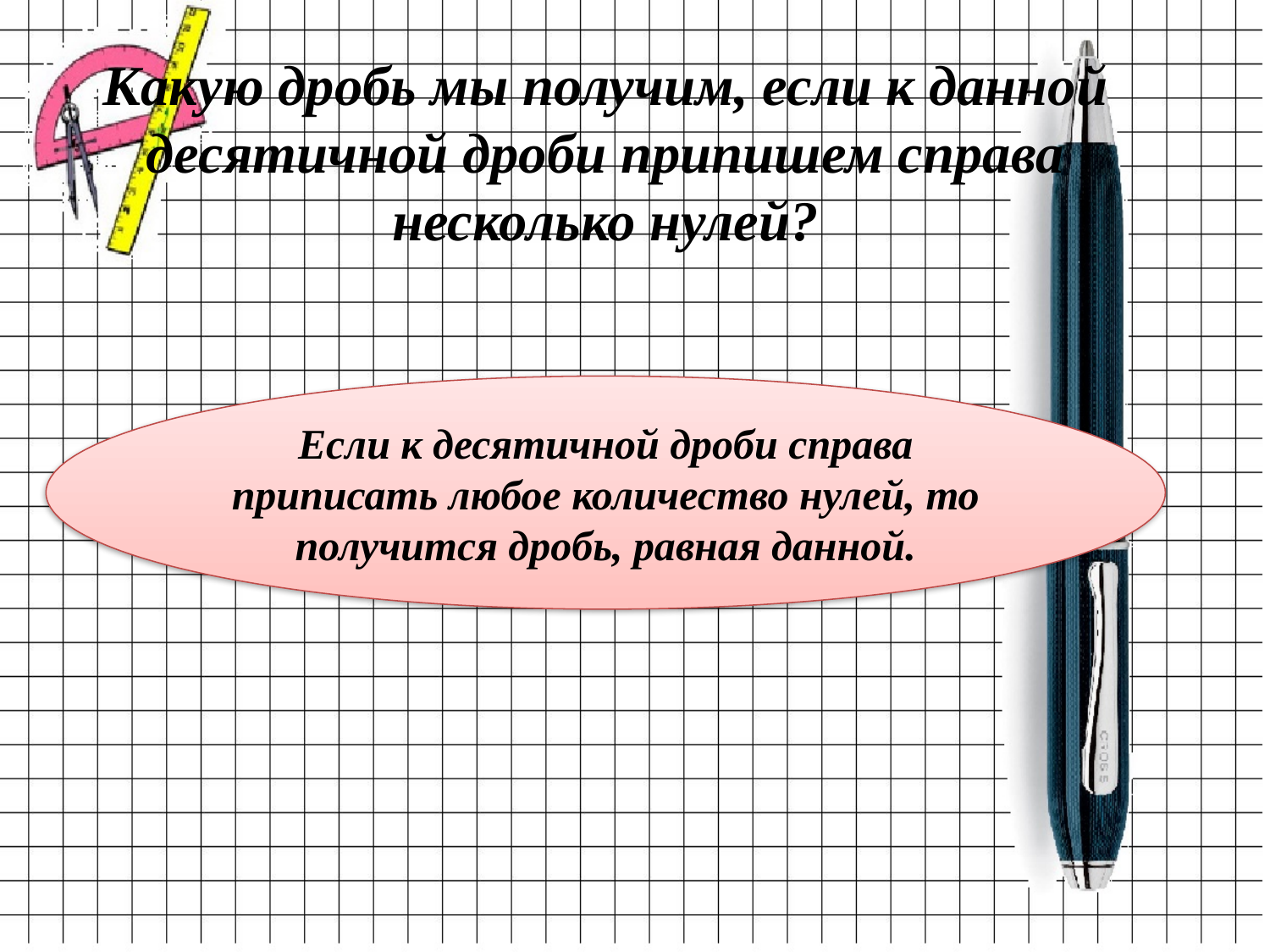

# Какую дробь мы получим, если к данной десятичной дроби припишем справа несколько нулей?
Если к десятичной дроби справа приписать любое количество нулей, то получится дробь, равная данной.